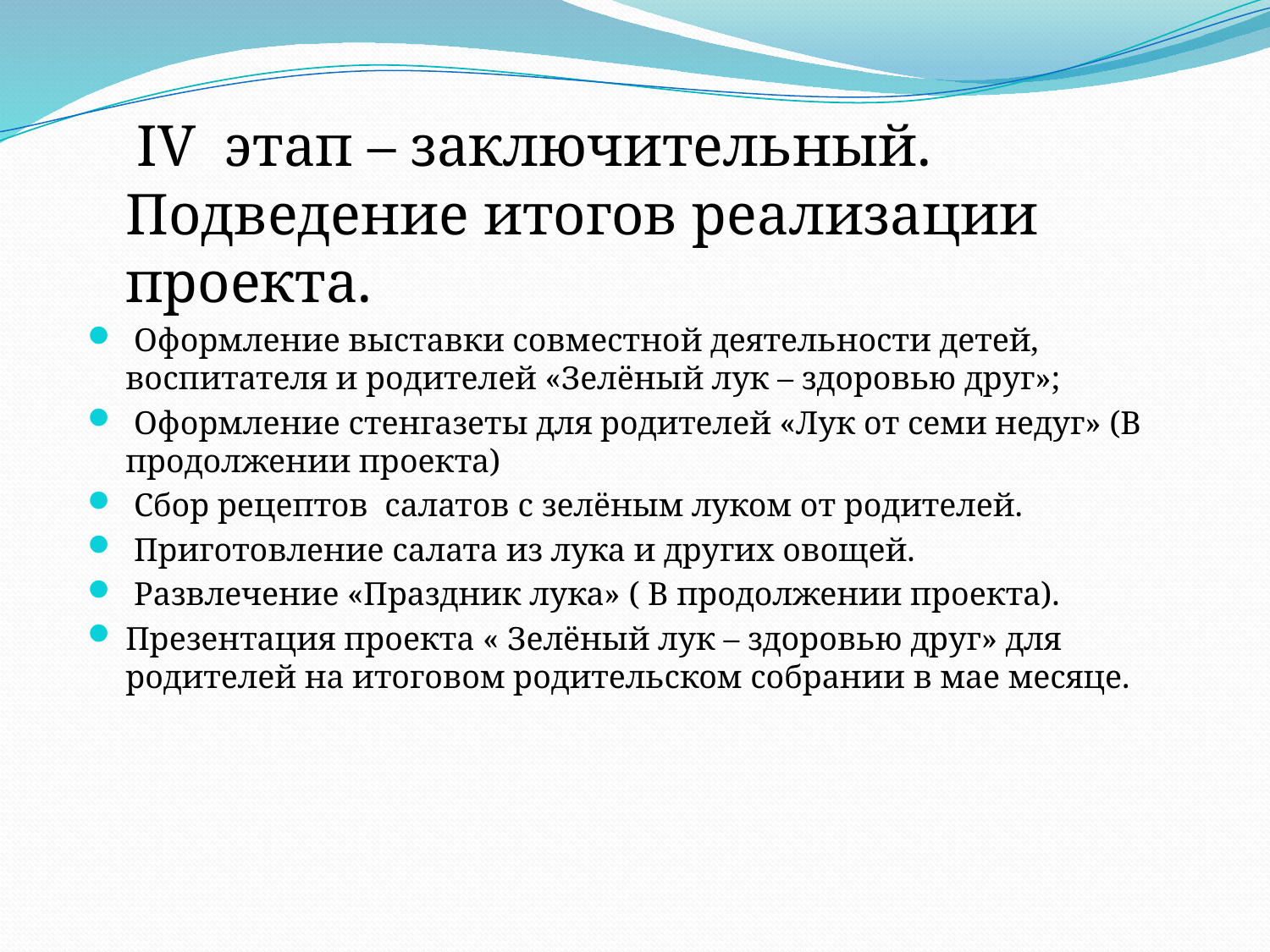

IV  этап – заключительный. Подведение итогов реализации проекта.
 Оформление выставки совместной деятельности детей, воспитателя и родителей «Зелёный лук – здоровью друг»;
 Оформление стенгазеты для родителей «Лук от семи недуг» (В продолжении проекта)
 Сбор рецептов  салатов с зелёным луком от родителей.
 Приготовление салата из лука и других овощей.
 Развлечение «Праздник лука» ( В продолжении проекта).
Презентация проекта « Зелёный лук – здоровью друг» для родителей на итоговом родительском собрании в мае месяце.